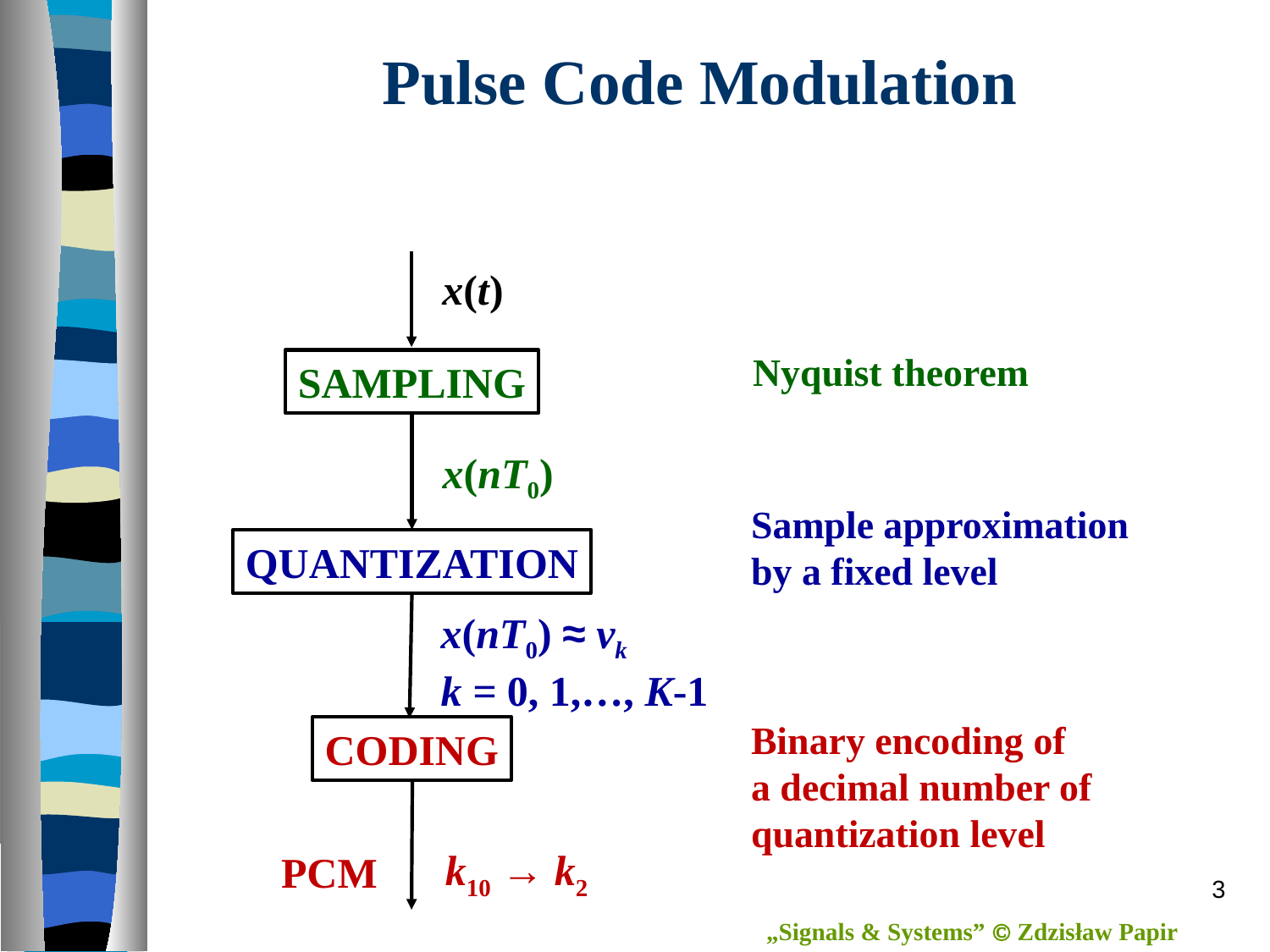

# Pulse Code Modulation
x(t)
Nyquist theorem
SAMPLING
x(nT0)
Sample approximation
by a fixed level
QUANTIZATION
x(nT0) ≈ vk
k = 0, 1,…, K-1
Binary encoding of
a decimal number of
quantization level
CODING
k10 → k2
PCM
3
„Signals & Systems” © Zdzisław Papir